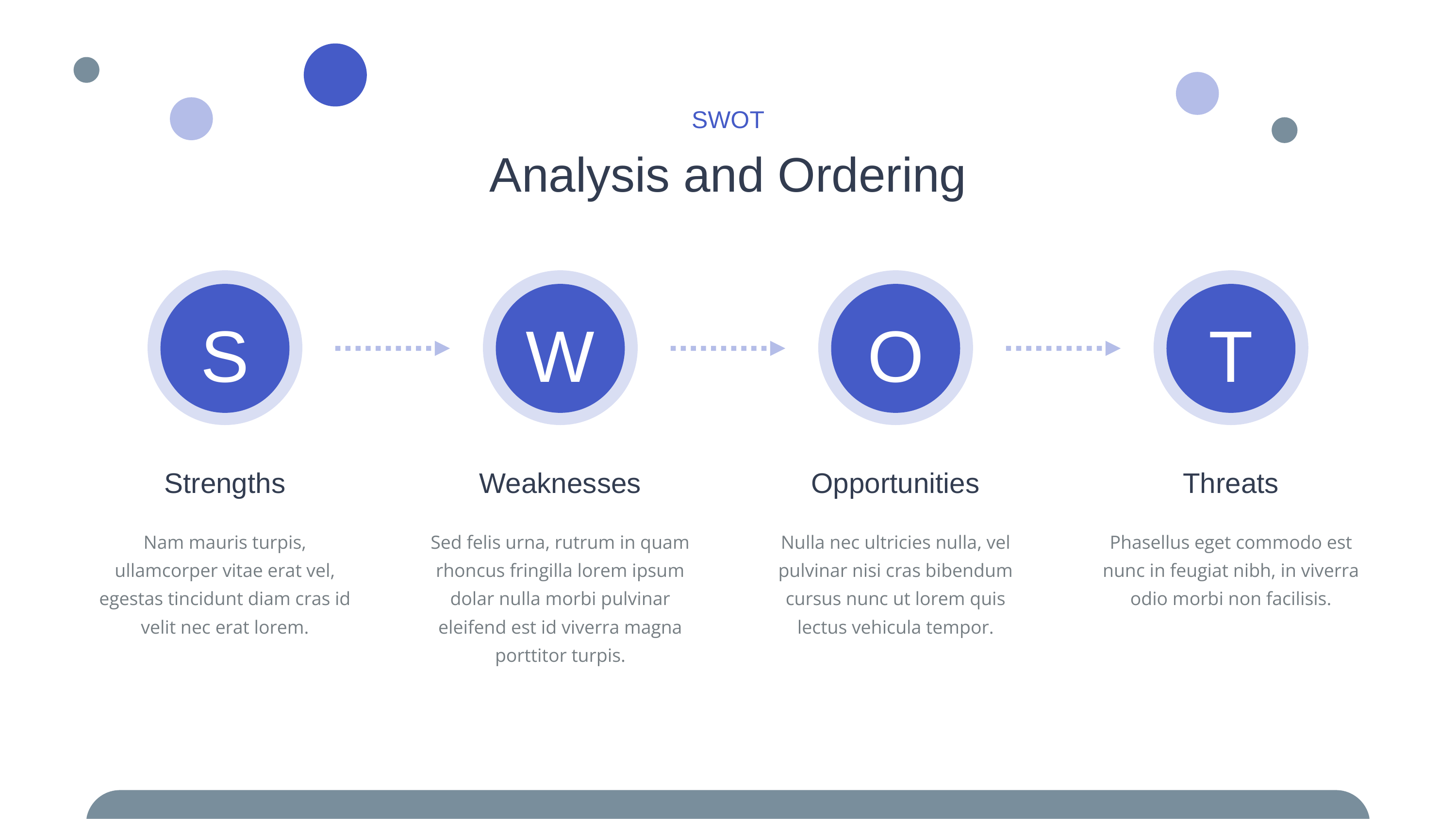

SWOT

Analysis and Ordering

S
W
O
T
Strengths
Weaknesses
Opportunities
Threats
Nam mauris turpis, ullamcorper vitae erat vel, egestas tincidunt diam cras id velit nec erat lorem.
Sed felis urna, rutrum in quam rhoncus fringilla lorem ipsum dolar nulla morbi pulvinar eleifend est id viverra magna porttitor turpis.
Nulla nec ultricies nulla, vel pulvinar nisi cras bibendum cursus nunc ut lorem quis lectus vehicula tempor.
Phasellus eget commodo est nunc in feugiat nibh, in viverra odio morbi non facilisis.